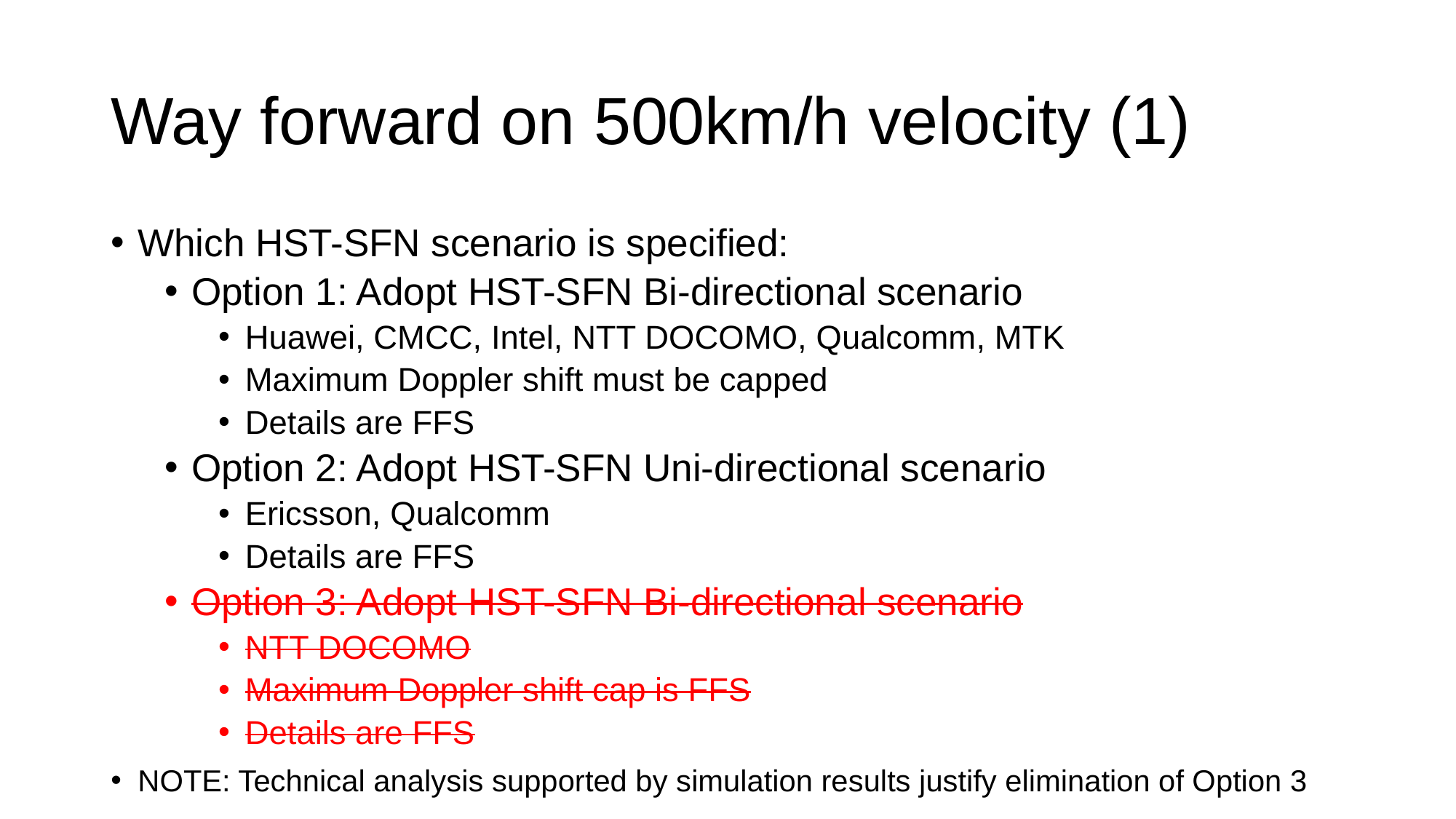

# Way forward on 500km/h velocity (1)
Which HST-SFN scenario is specified:
Option 1: Adopt HST-SFN Bi-directional scenario
Huawei, CMCC, Intel, NTT DOCOMO, Qualcomm, MTK
Maximum Doppler shift must be capped
Details are FFS
Option 2: Adopt HST-SFN Uni-directional scenario
Ericsson, Qualcomm
Details are FFS
Option 3: Adopt HST-SFN Bi-directional scenario
NTT DOCOMO
Maximum Doppler shift cap is FFS
Details are FFS
NOTE: Technical analysis supported by simulation results justify elimination of Option 3